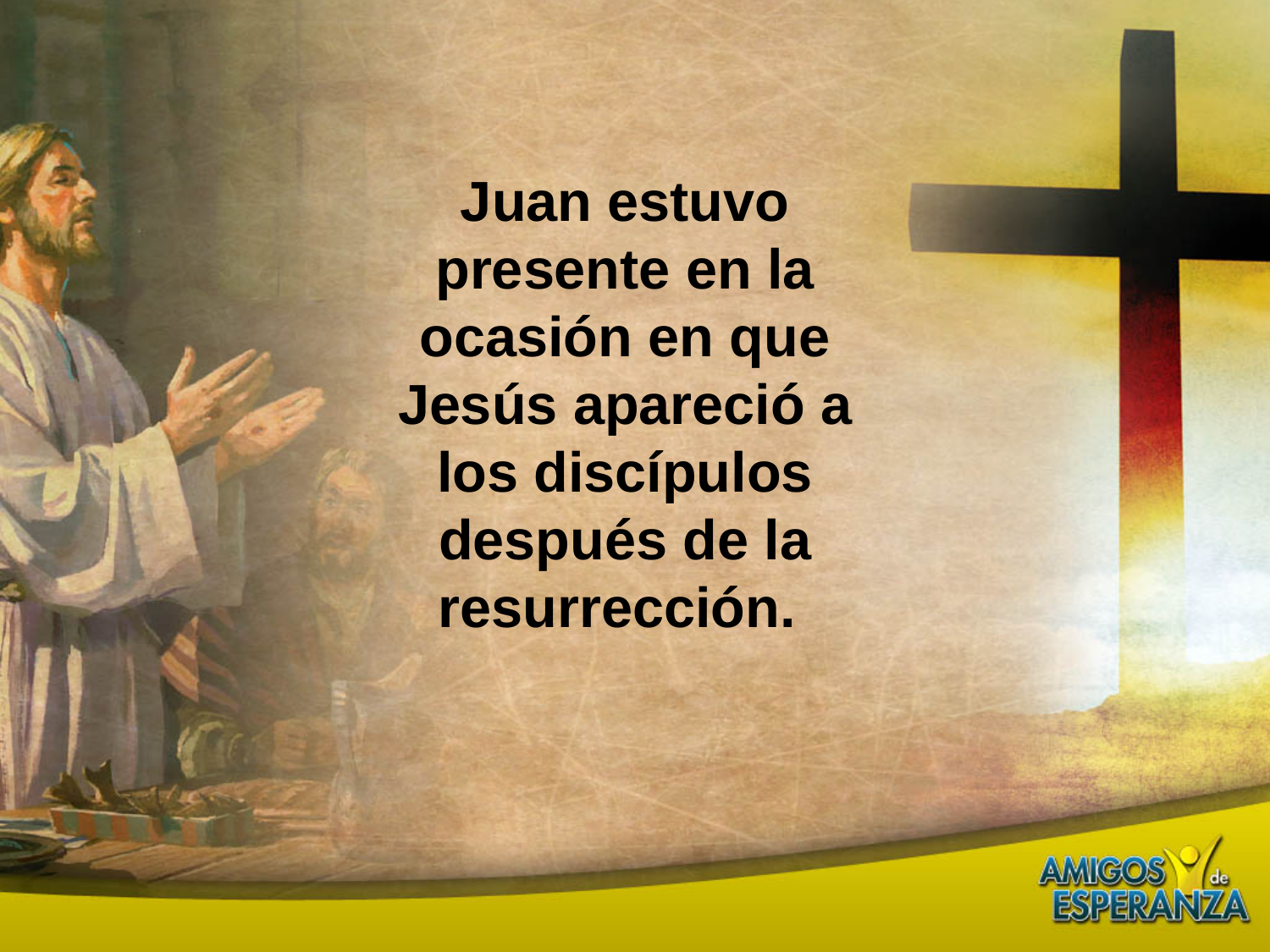

Juan estuvo presente en la ocasión en que Jesús apareció a los discípulos después de la resurrección.